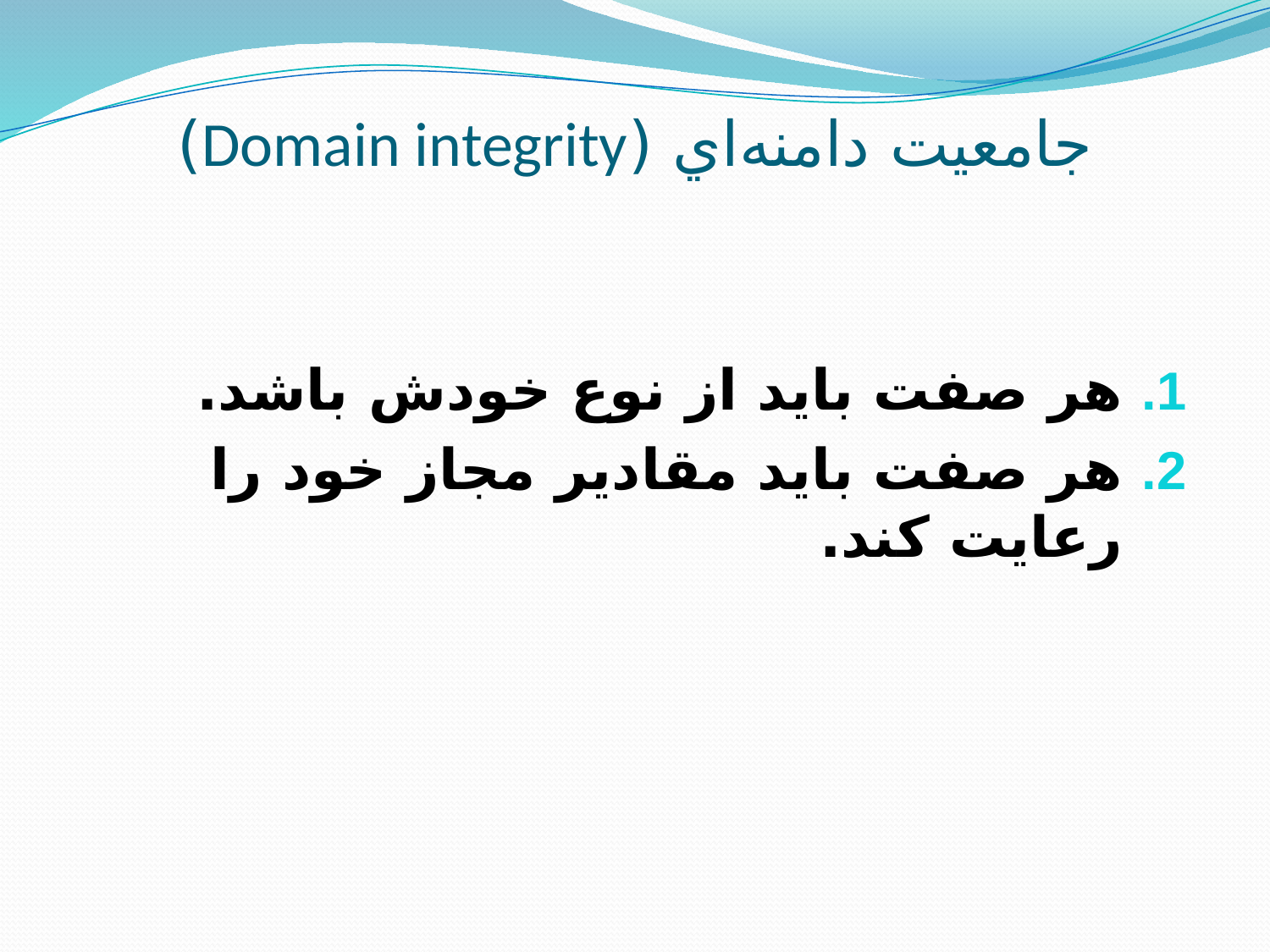

# جامعيت دامنه‌اي (Domain integrity)

هر صفت بايد از نوع خودش باشد.
هر صفت بايد مقادير مجاز خود را رعايت کند.